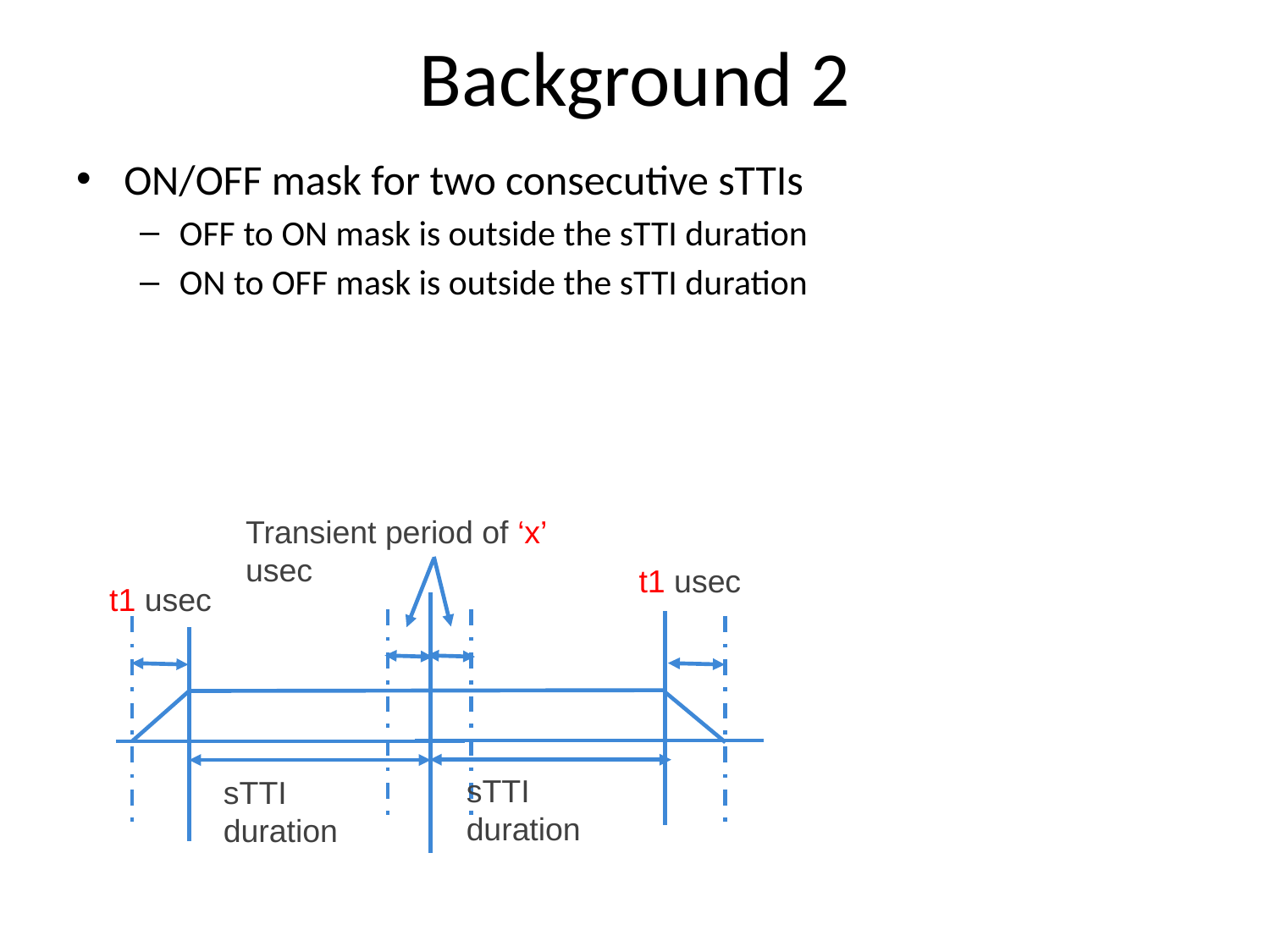

# Background 2
ON/OFF mask for two consecutive sTTIs
OFF to ON mask is outside the sTTI duration
ON to OFF mask is outside the sTTI duration
Transient period of ‘x’ usec
t1 usec
t1 usec
sTTI duration
sTTI duration